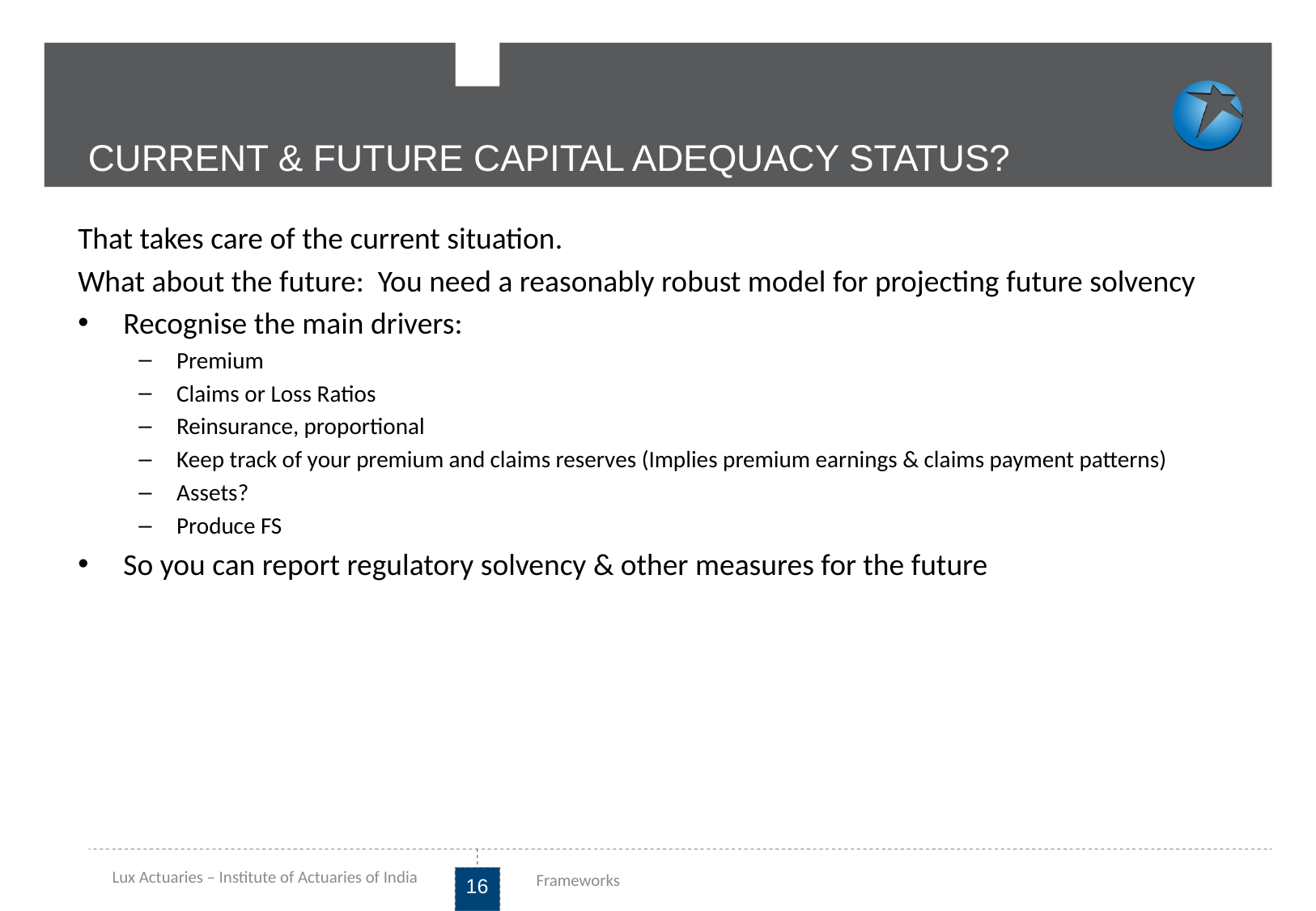

CURRENT & FUTURE CAPITAL ADEQUACY STATUS?
That takes care of the current situation.
What about the future:  You need a reasonably robust model for projecting future solvency
Recognise the main drivers:
Premium
Claims or Loss Ratios
Reinsurance, proportional
Keep track of your premium and claims reserves (Implies premium earnings & claims payment patterns)
Assets?
Produce FS
So you can report regulatory solvency & other measures for the future

Lux Actuaries – Institute of Actuaries of India
Frameworks
16